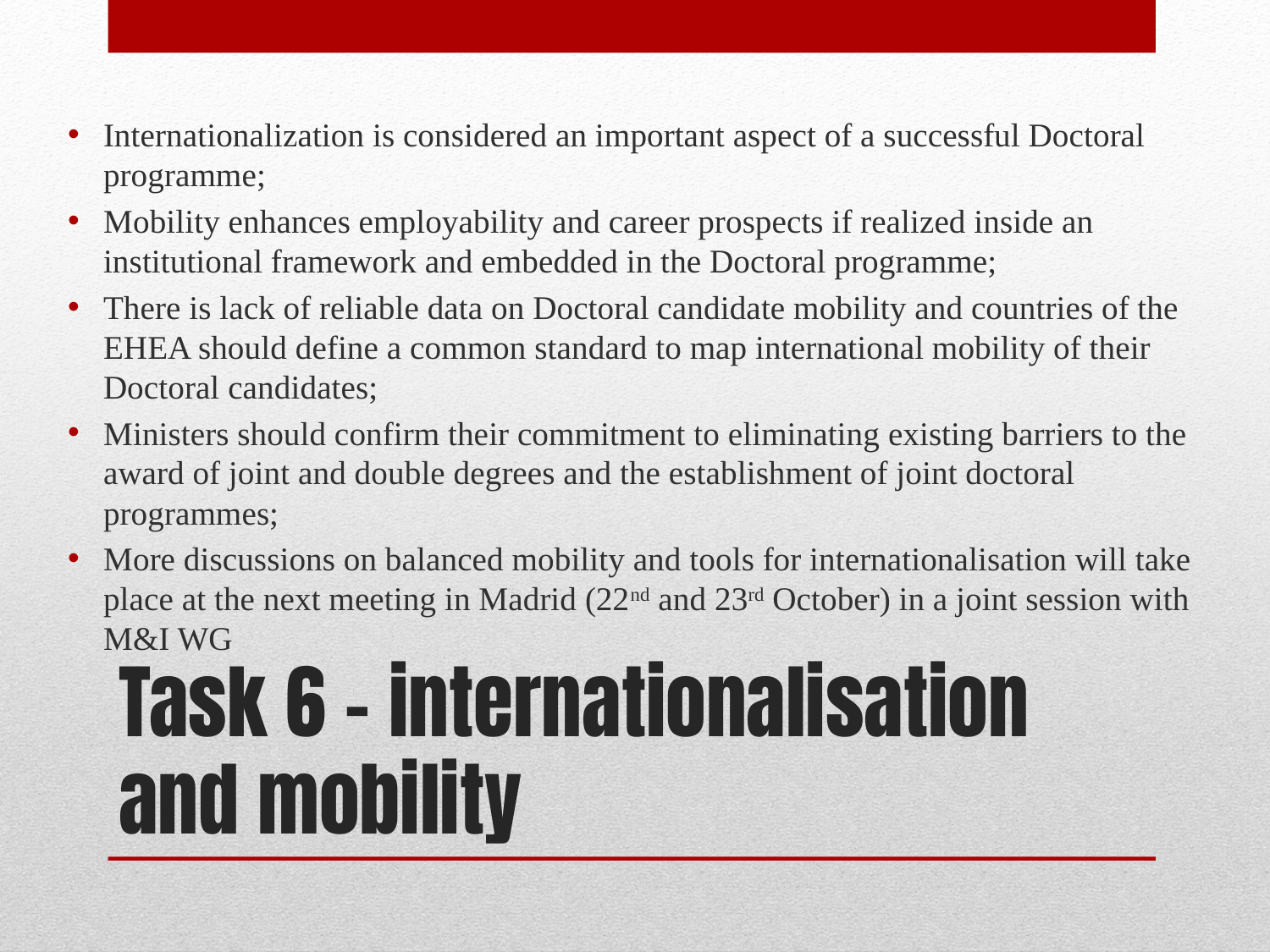

Internationalization is considered an important aspect of a successful Doctoral programme;
Mobility enhances employability and career prospects if realized inside an institutional framework and embedded in the Doctoral programme;
There is lack of reliable data on Doctoral candidate mobility and countries of the EHEA should define a common standard to map international mobility of their Doctoral candidates;
Ministers should confirm their commitment to eliminating existing barriers to the award of joint and double degrees and the establishment of joint doctoral programmes;
More discussions on balanced mobility and tools for internationalisation will take place at the next meeting in Madrid (22nd and 23rd October) in a joint session with M&I WG
# Task 6 – internationalisation and mobility